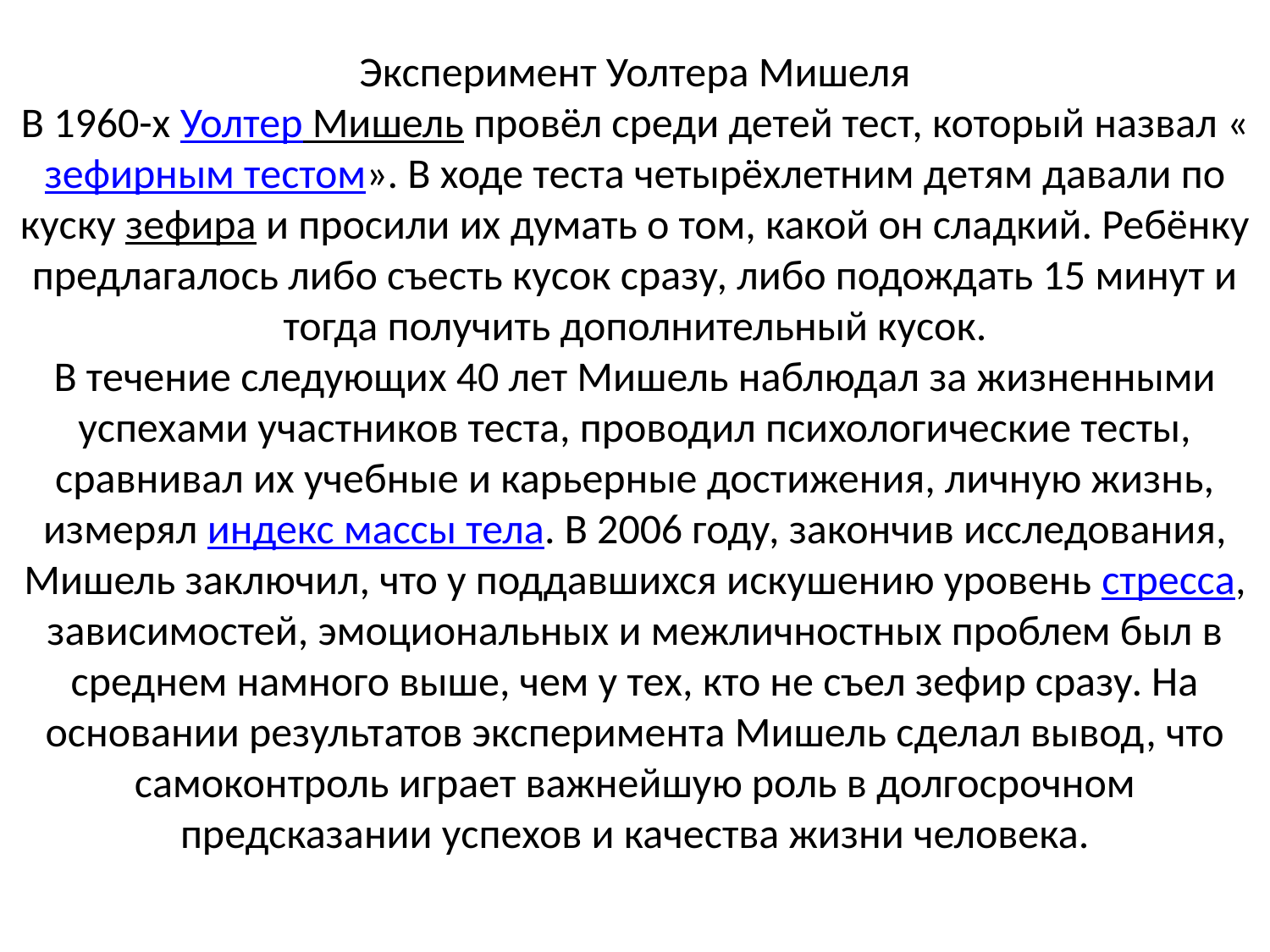

# Эксперимент Уолтера Мишеля В 1960-х Уолтер Мишель провёл среди детей тест, который назвал «зефирным тестом». В ходе теста четырёхлетним детям давали по куску зефира и просили их думать о том, какой он сладкий. Ребёнку предлагалось либо съесть кусок сразу, либо подождать 15 минут и тогда получить дополнительный кусок. В течение следующих 40 лет Мишель наблюдал за жизненными успехами участников теста, проводил психологические тесты, сравнивал их учебные и карьерные достижения, личную жизнь, измерял индекс массы тела. В 2006 году, закончив исследования, Мишель заключил, что у поддавшихся искушению уровень стресса, зависимостей, эмоциональных и межличностных проблем был в среднем намного выше, чем у тех, кто не съел зефир сразу. На основании результатов эксперимента Мишель сделал вывод, что самоконтроль играет важнейшую роль в долгосрочном предсказании успехов и качества жизни человека.